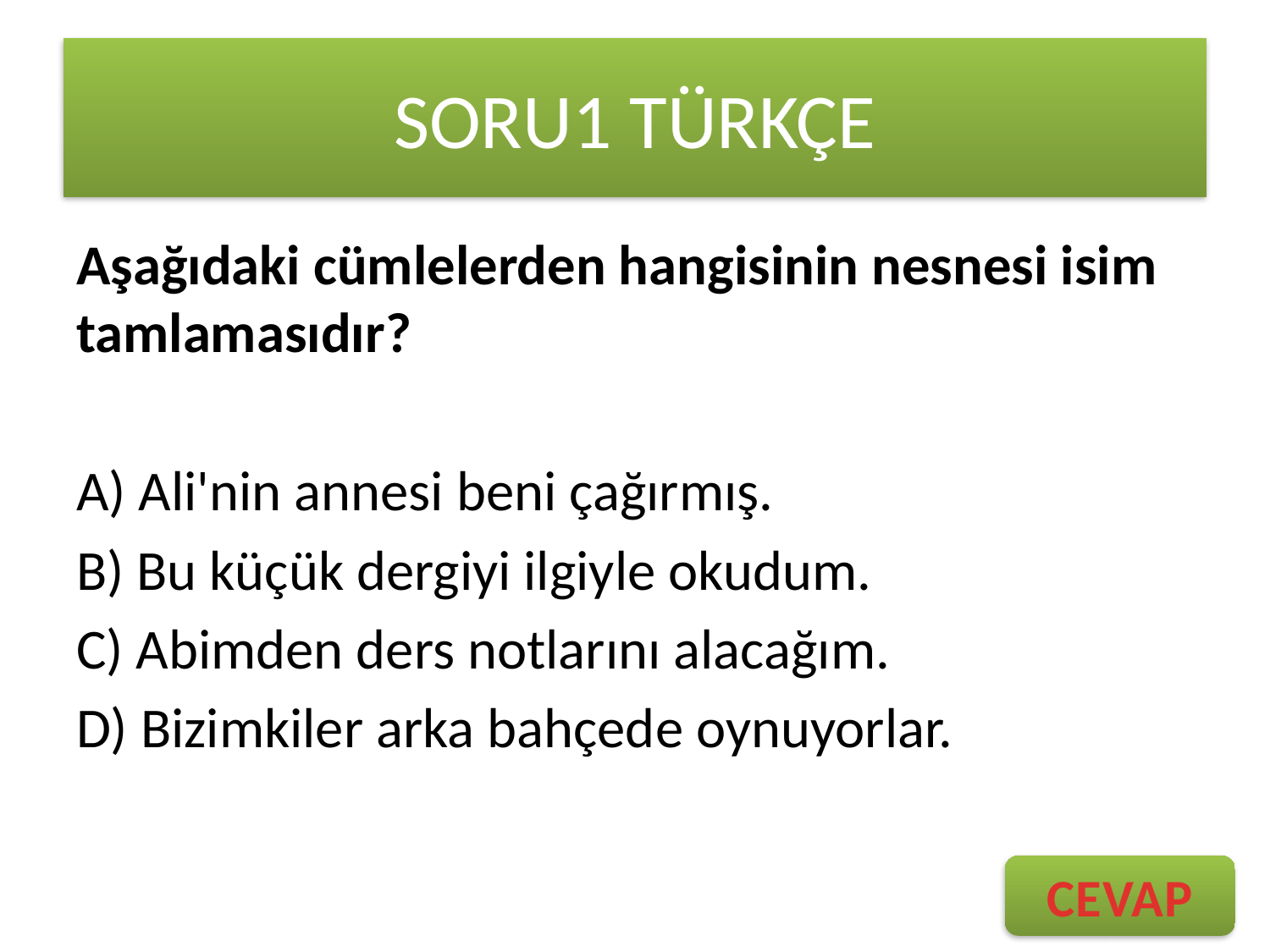

# SORU1 TÜRKÇE
Aşağıdaki cümlelerden hangisinin nesnesi isim tamlamasıdır?

A) Ali'nin annesi beni çağırmış.
B) Bu küçük dergiyi ilgiyle okudum.
C) Abimden ders notlarını alacağım.
D) Bizimkiler arka bahçede oynuyorlar.

CEVAP